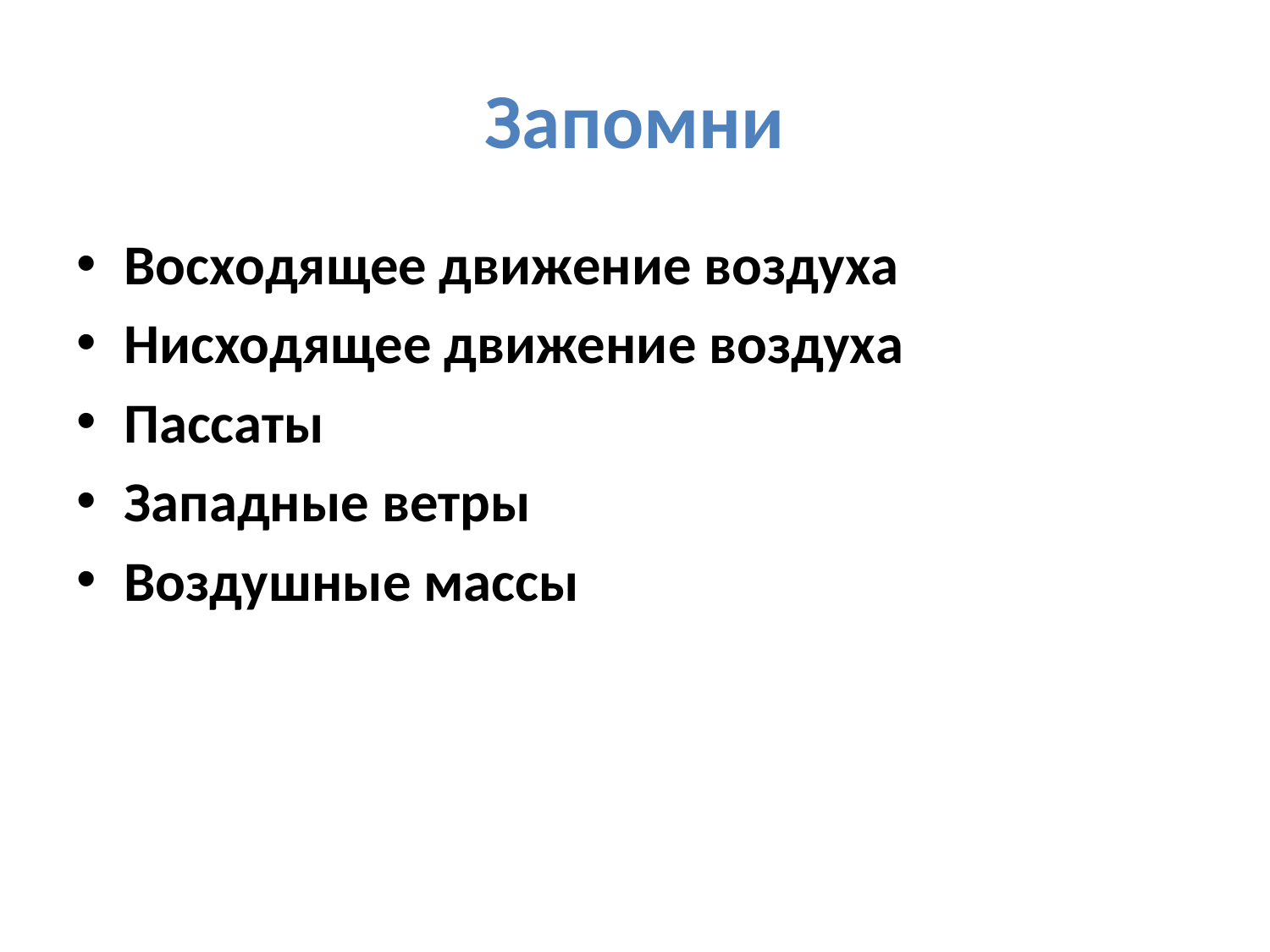

# Запомни
Восходящее движение воздуха
Нисходящее движение воздуха
Пассаты
Западные ветры
Воздушные массы